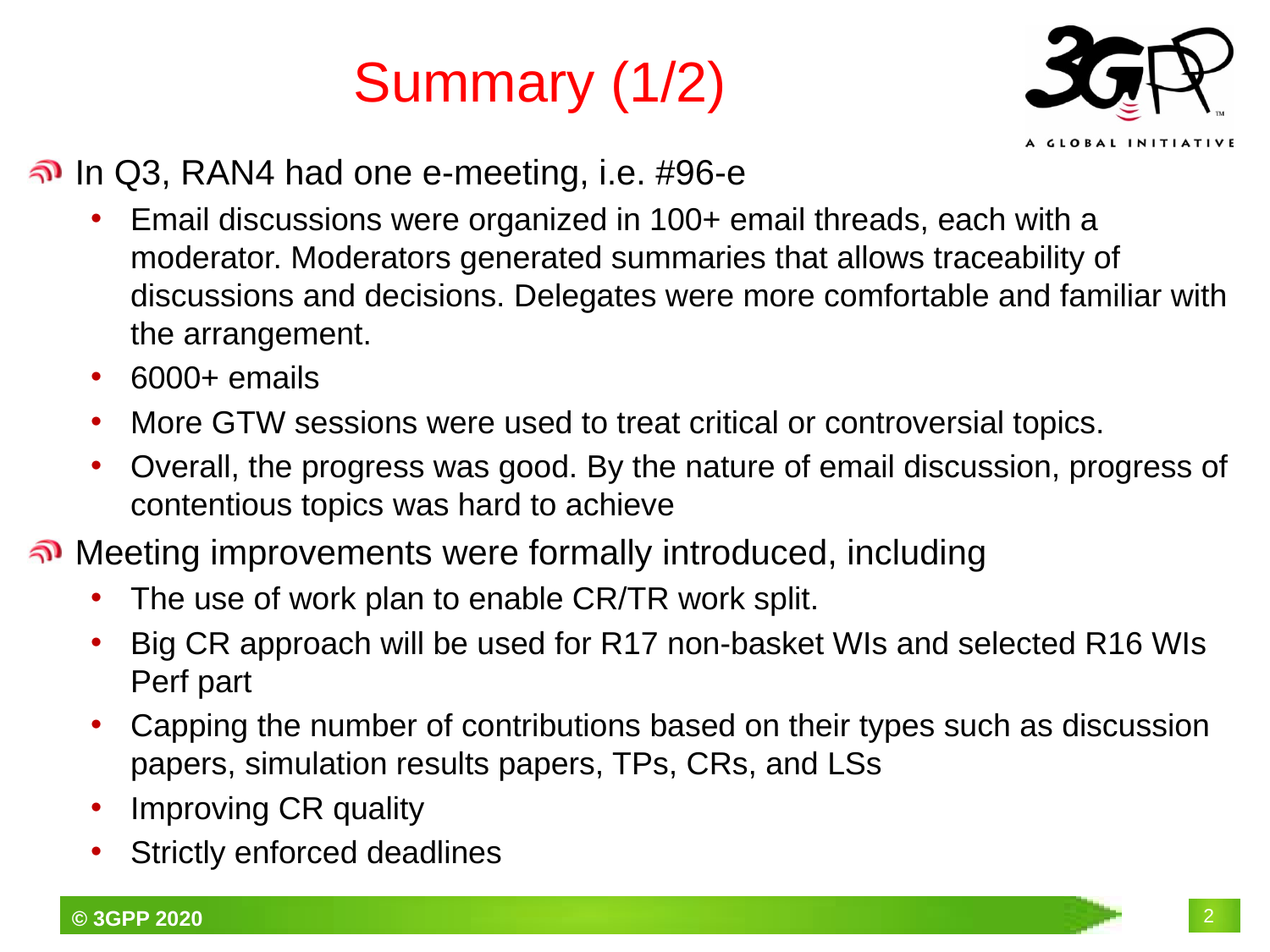

# Summary (1/2)

In Q3, RAN4 had one e-meeting, i.e. #96-e
Email discussions were organized in 100+ email threads, each with a moderator. Moderators generated summaries that allows traceability of discussions and decisions. Delegates were more comfortable and familiar with the arrangement.
6000+ emails
More GTW sessions were used to treat critical or controversial topics.
Overall, the progress was good. By the nature of email discussion, progress of contentious topics was hard to achieve
Meeting improvements were formally introduced, including
The use of work plan to enable CR/TR work split.
Big CR approach will be used for R17 non-basket WIs and selected R16 WIs Perf part
Capping the number of contributions based on their types such as discussion papers, simulation results papers, TPs, CRs, and LSs
Improving CR quality
Strictly enforced deadlines